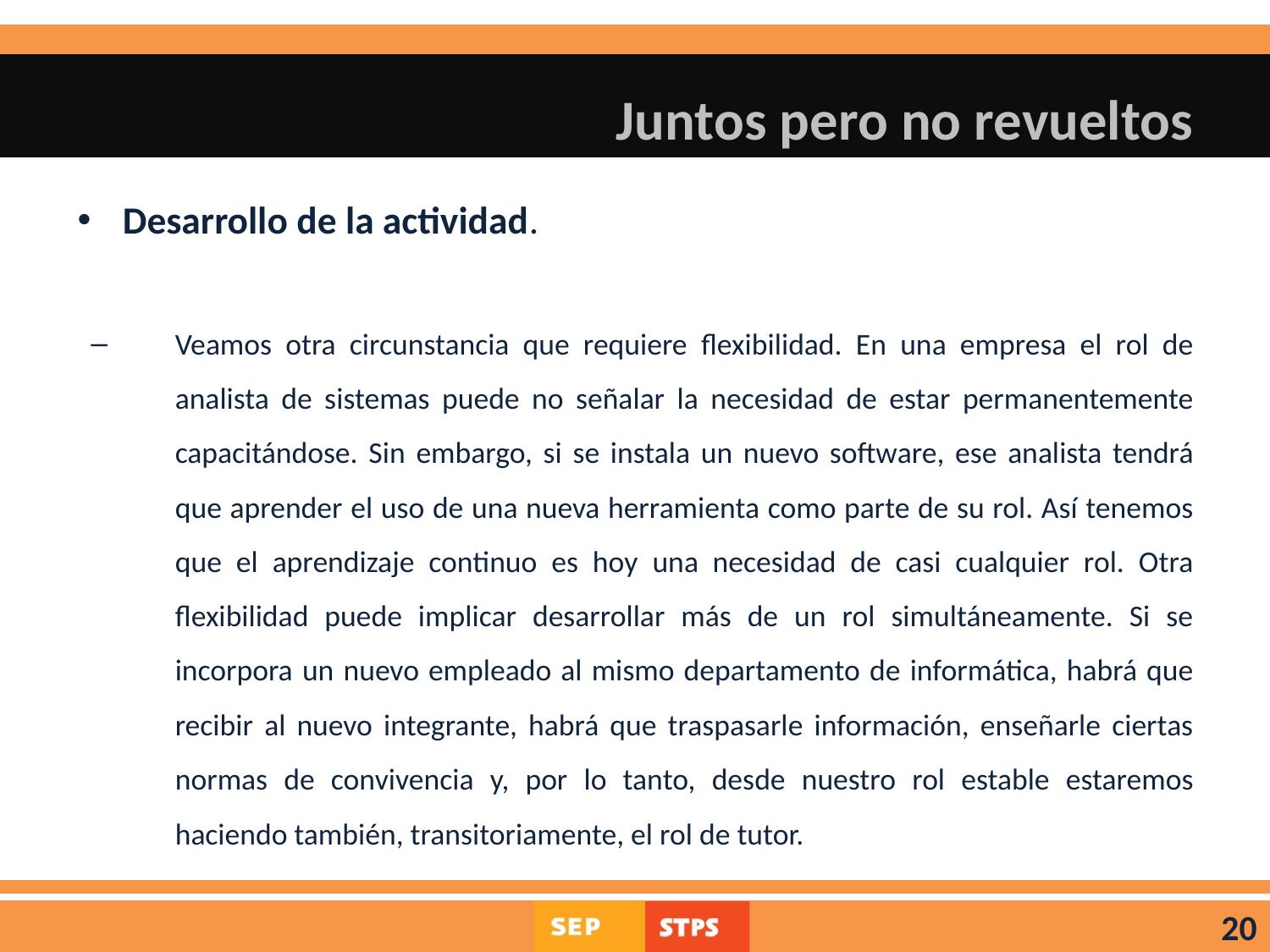

# Juntos pero no revueltos
Desarrollo de la actividad.

Veamos otra circunstancia que requiere flexibilidad. En una empresa el rol de analista de sistemas puede no señalar la necesidad de estar permanentemente capacitándose. Sin embargo, si se instala un nuevo software, ese analista tendrá que aprender el uso de una nueva herramienta como parte de su rol. Así tenemos que el aprendizaje continuo es hoy una necesidad de casi cualquier rol. Otra flexibilidad puede implicar desarrollar más de un rol simultáneamente. Si se incorpora un nuevo empleado al mismo departamento de informática, habrá que recibir al nuevo integrante, habrá que traspasarle información, enseñarle ciertas normas de convivencia y, por lo tanto, desde nuestro rol estable estaremos haciendo también, transitoriamente, el rol de tutor.
20